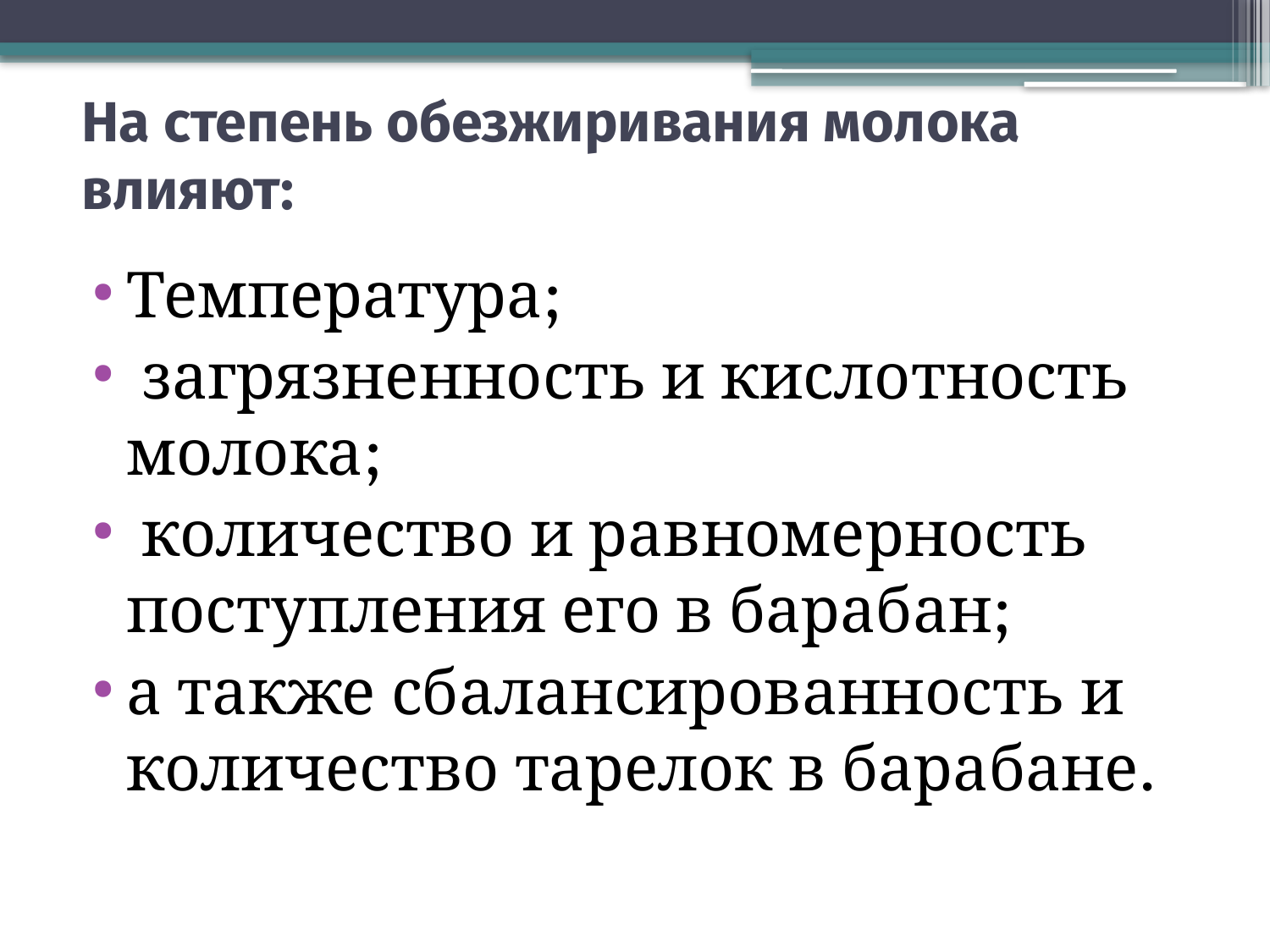

# На степень обезжиривания молока влияют:
Температура;
 загрязненность и кислотность молока;
 количество и равномерность поступления его в барабан;
а также сбалансированность и количество тарелок в барабане.